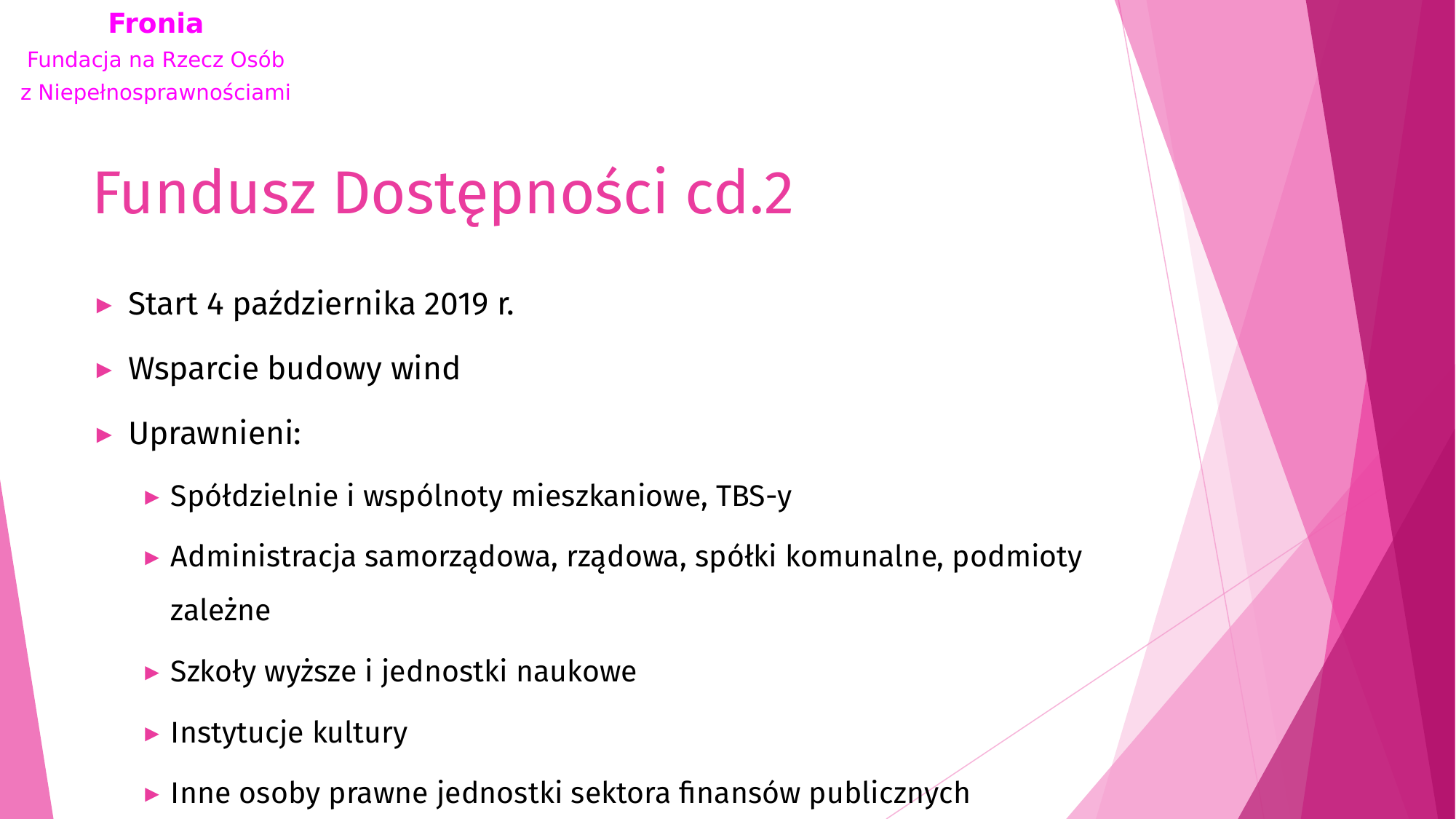

# Fundusz Dostępności cd.2
Start 4 października 2019 r.
Wsparcie budowy wind
Uprawnieni:
Spółdzielnie i wspólnoty mieszkaniowe, TBS-y
Administracja samorządowa, rządowa, spółki komunalne, podmioty zależne
Szkoły wyższe i jednostki naukowe
Instytucje kultury
Inne osoby prawne jednostki sektora finansów publicznych